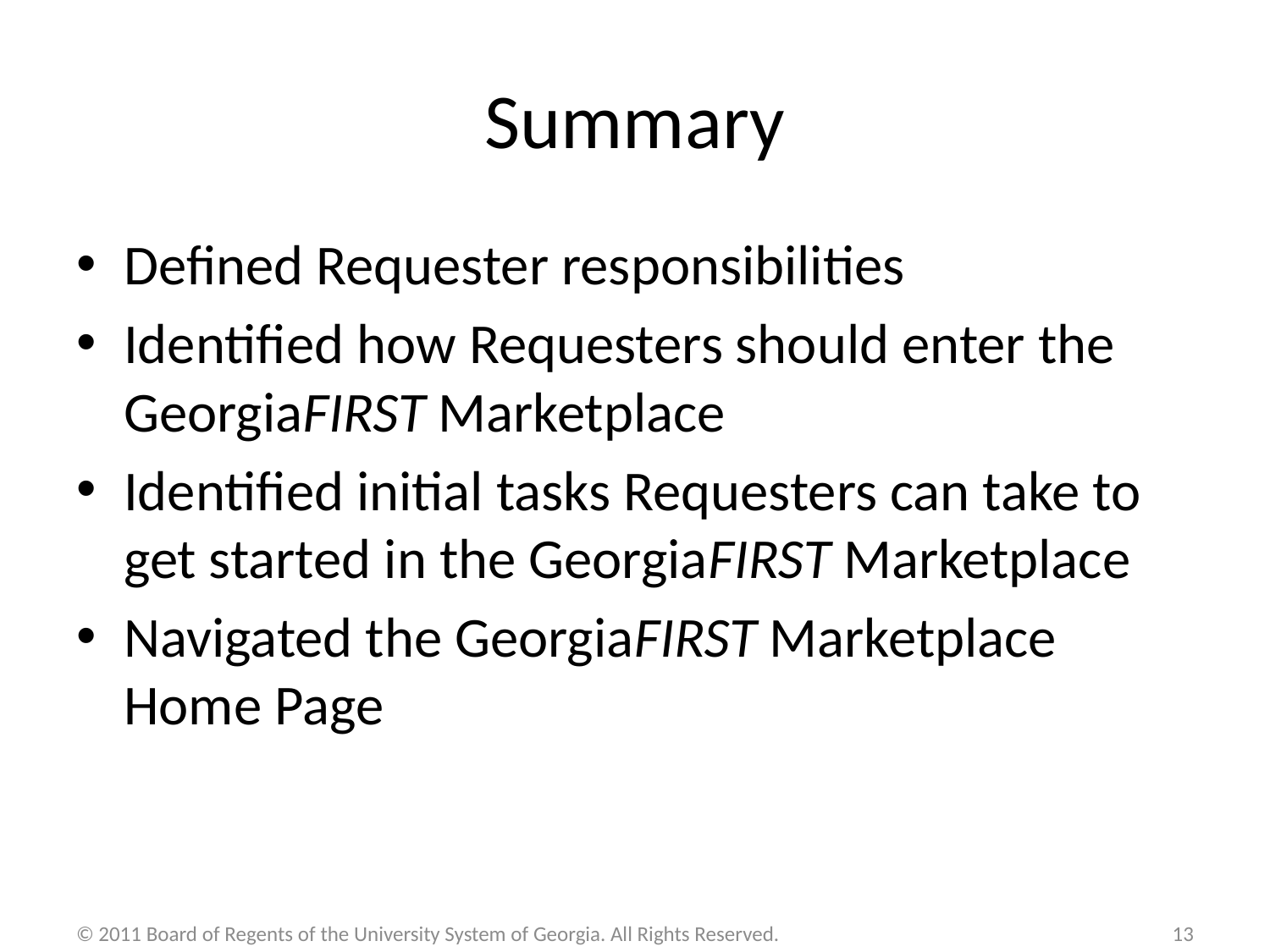

# Summary
Defined Requester responsibilities
Identified how Requesters should enter the GeorgiaFIRST Marketplace
Identified initial tasks Requesters can take to get started in the GeorgiaFIRST Marketplace
Navigated the GeorgiaFIRST Marketplace Home Page
© 2011 Board of Regents of the University System of Georgia. All Rights Reserved.
13